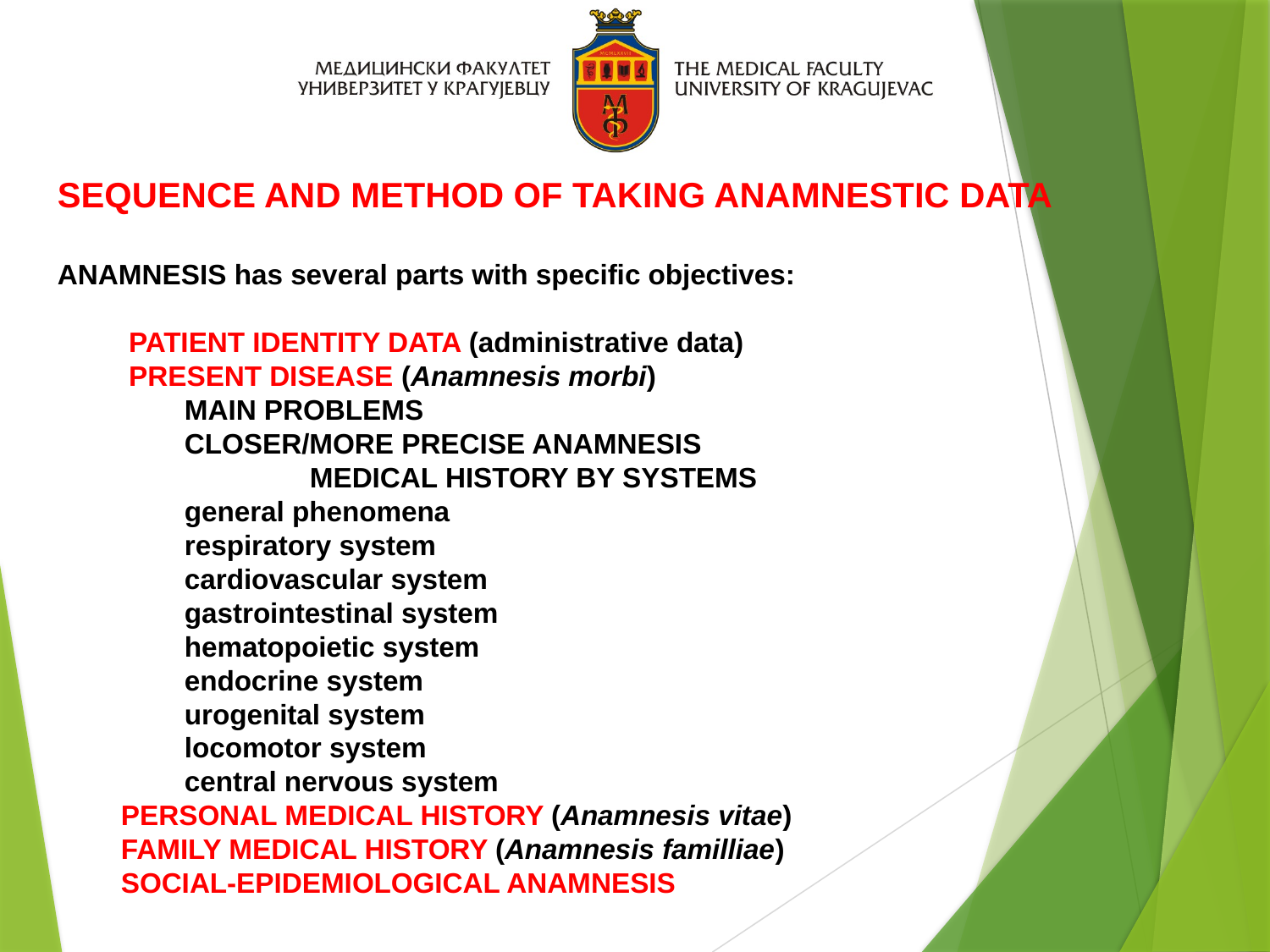

SEQUENCE AND METHOD OF TAKING ANAMNESTIC DATA

ANAMNESIS has several parts with specific objectives:

 PATIENT IDENTITY DATA (administrative data)
 PRESENT DISEASE (Anamnesis morbi)
MAIN PROBLEMS
CLOSER/MORE PRECISE ANAMNESIS
                MEDICAL HISTORY BY SYSTEMS
general phenomena
respiratory system
cardiovascular system
gastrointestinal system
hematopoietic system
endocrine system
urogenital system
locomotor system
central nervous system
PERSONAL MEDICAL HISTORY (Anamnesis vitae)
FAMILY MEDICAL HISTORY (Anamnesis familliae)
SOCIAL-EPIDEMIOLOGICAL ANAMNESIS